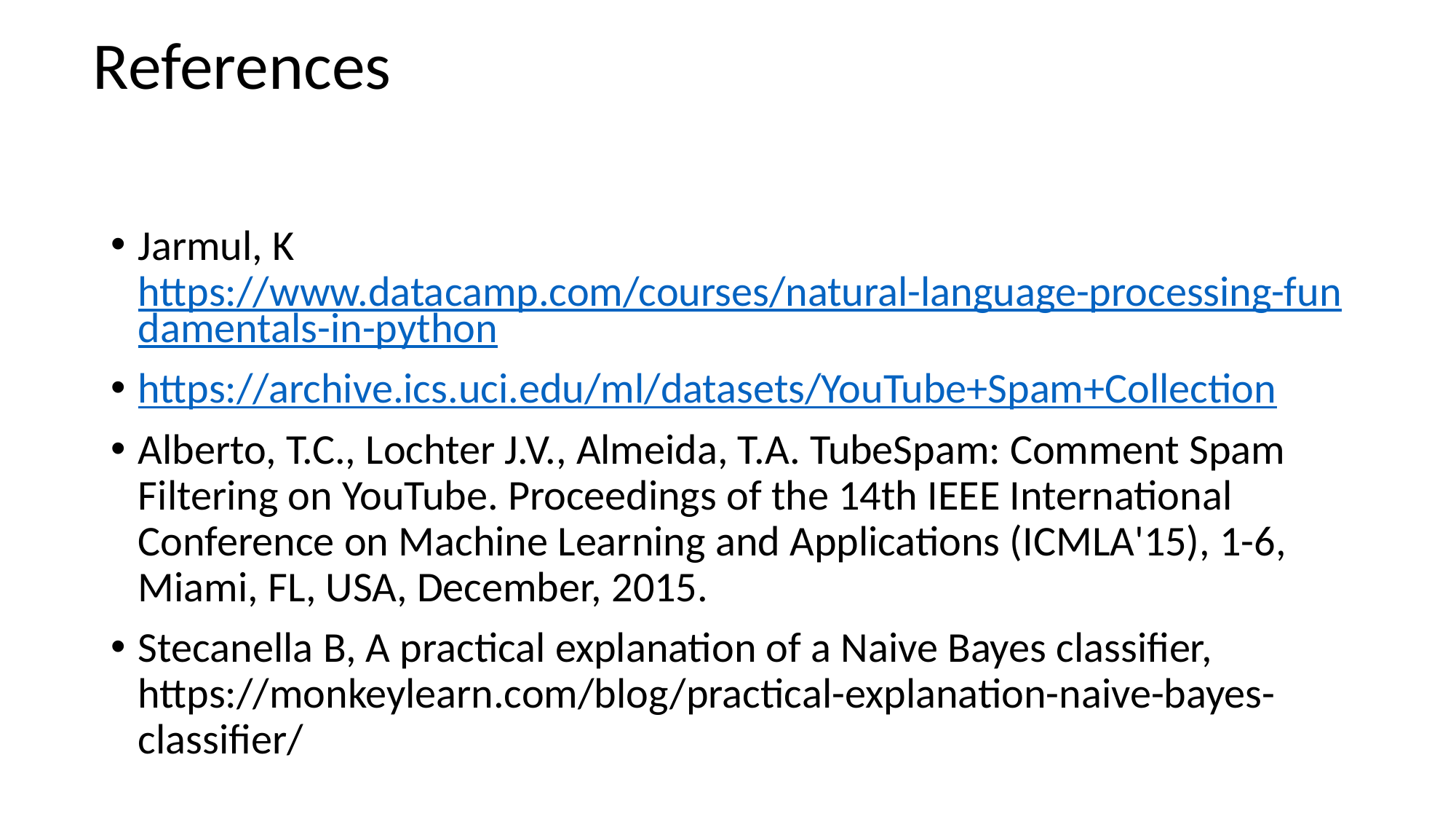

References
Jarmul, K https://www.datacamp.com/courses/natural-language-processing-fundamentals-in-python
https://archive.ics.uci.edu/ml/datasets/YouTube+Spam+Collection
Alberto, T.C., Lochter J.V., Almeida, T.A. TubeSpam: Comment Spam Filtering on YouTube. Proceedings of the 14th IEEE International Conference on Machine Learning and Applications (ICMLA'15), 1-6, Miami, FL, USA, December, 2015.
Stecanella B, A practical explanation of a Naive Bayes classifier, https://monkeylearn.com/blog/practical-explanation-naive-bayes-classifier/